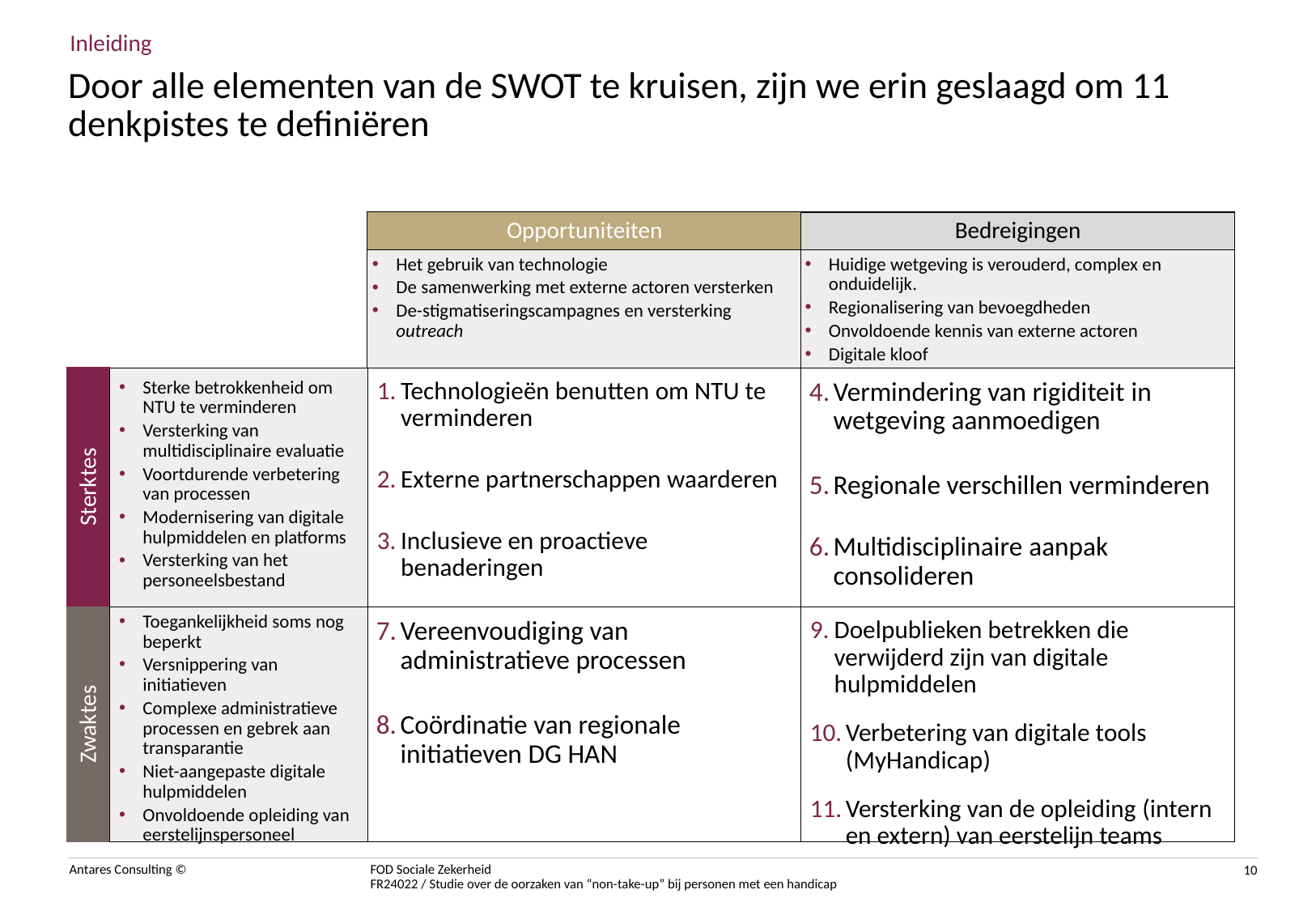

Inleiding
# Door alle elementen van de SWOT te kruisen, zijn we erin geslaagd om 11 denkpistes te definiëren
Opportuniteiten
Bedreigingen
Huidige wetgeving is verouderd, complex en onduidelijk.
Regionalisering van bevoegdheden
Onvoldoende kennis van externe actoren
Digitale kloof
Het gebruik van technologie
De samenwerking met externe actoren versterken
De-stigmatiseringscampagnes en versterking outreach
Sterktes
Technologieën benutten om NTU te verminderen

Externe partnerschappen waarderen

Inclusieve en proactieve benaderingen
Vermindering van rigiditeit in wetgeving aanmoedigen
Regionale verschillen verminderen
Multidisciplinaire aanpak consolideren
Sterke betrokkenheid om NTU te verminderen
Versterking van multidisciplinaire evaluatie
Voortdurende verbetering van processen
Modernisering van digitale hulpmiddelen en platforms
Versterking van het personeelsbestand
Toegankelijkheid soms nog beperkt
Versnippering van initiatieven
Complexe administratieve processen en gebrek aan transparantie
Niet-aangepaste digitale hulpmiddelen
Onvoldoende opleiding van eerstelijnspersoneel
Vereenvoudiging van administratieve processen
Coördinatie van regionale initiatieven DG HAN
Doelpublieken betrekken die verwijderd zijn van digitale hulpmiddelen

Verbetering van digitale tools (MyHandicap)

Versterking van de opleiding (intern en extern) van eerstelijn teams
Zwaktes